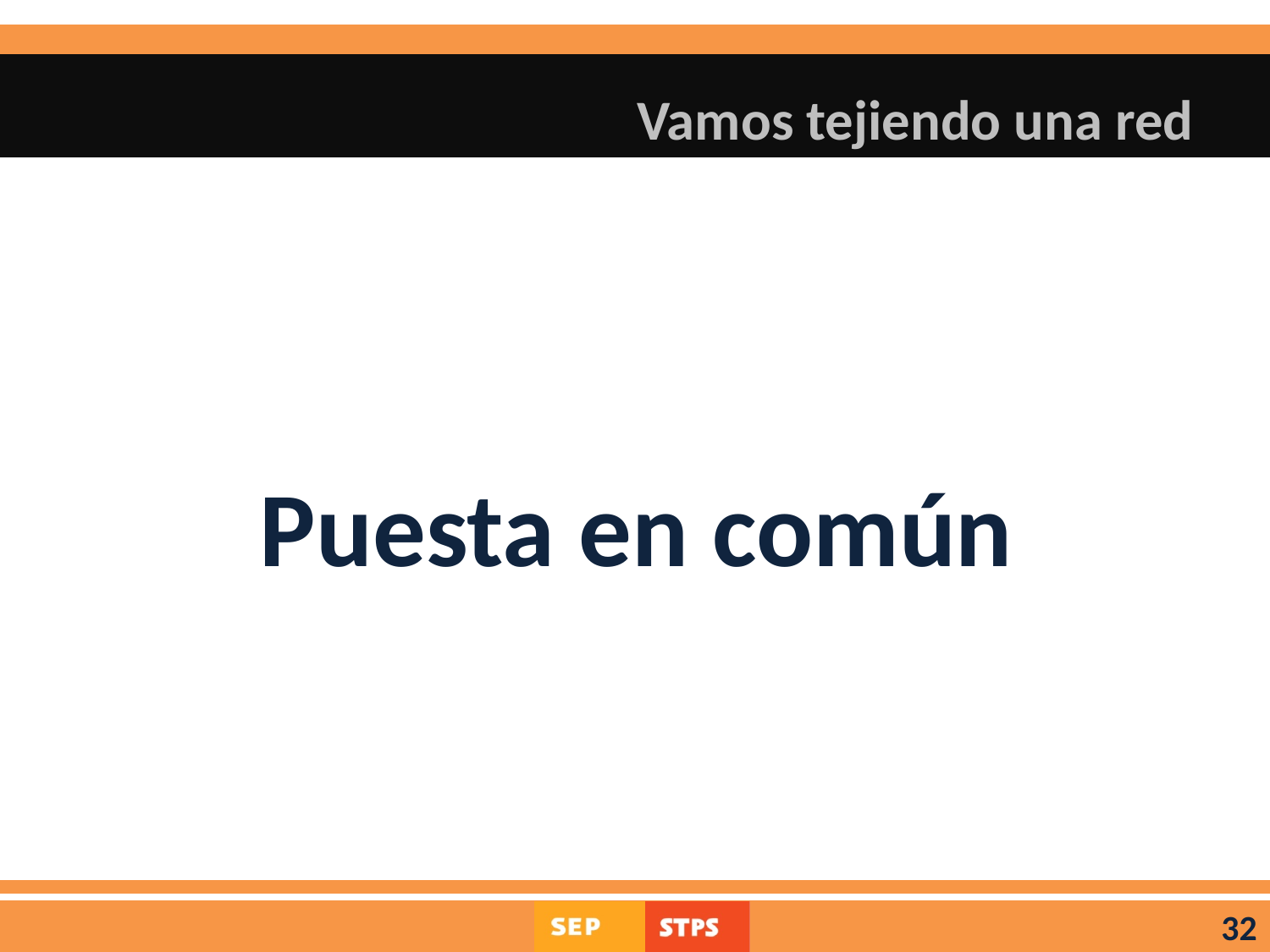

# Vamos tejiendo una red
Puesta en común

32